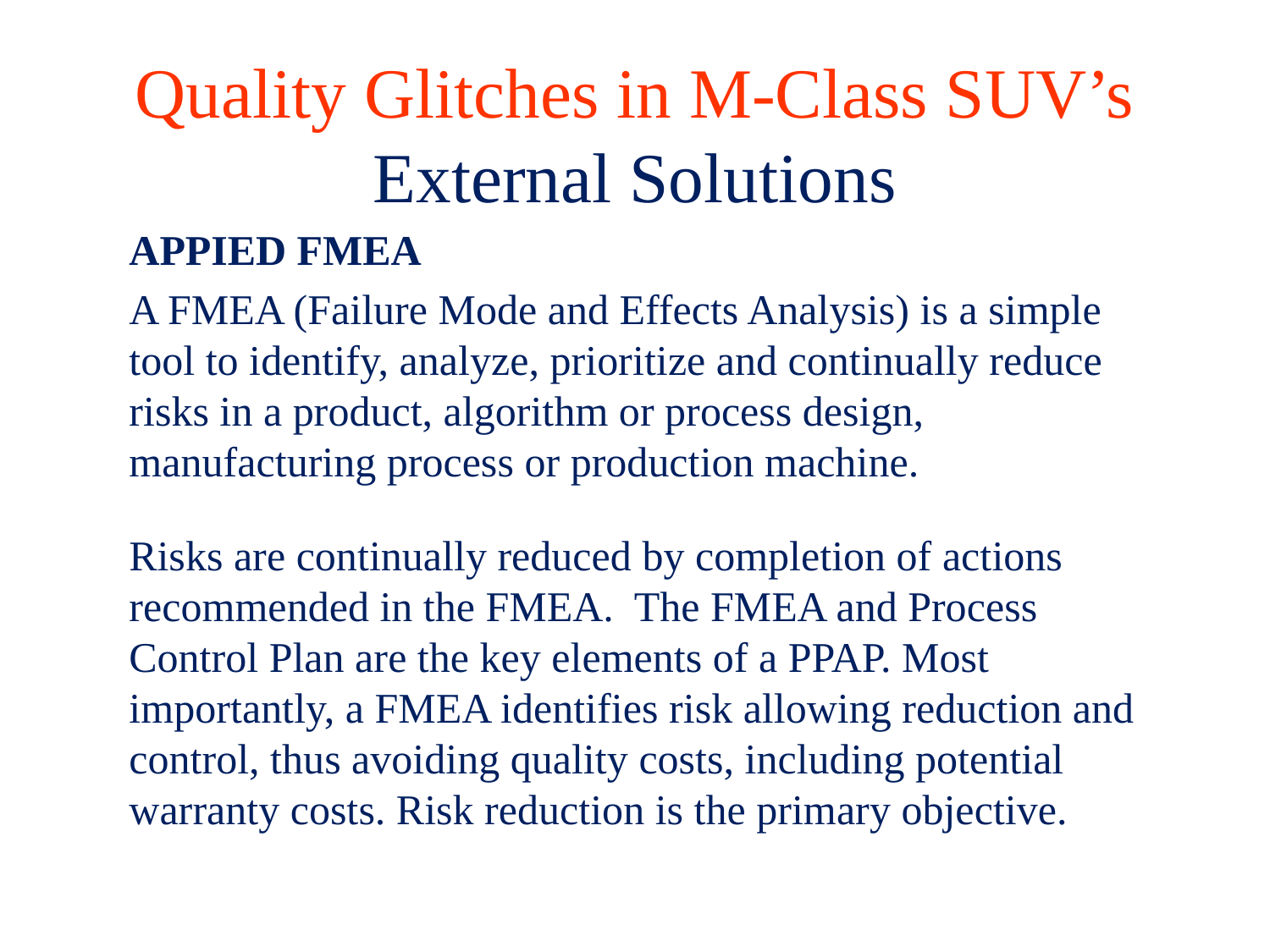

# Quality Glitches in M-Class SUV’s External Solutions
APPIED FMEA
A FMEA (Failure Mode and Effects Analysis) is a simple tool to identify, analyze, prioritize and continually reduce risks in a product, algorithm or process design, manufacturing process or production machine.

Risks are continually reduced by completion of actions recommended in the FMEA.  The FMEA and Process Control Plan are the key elements of a PPAP. Most importantly, a FMEA identifies risk allowing reduction and control, thus avoiding quality costs, including potential warranty costs. Risk reduction is the primary objective.